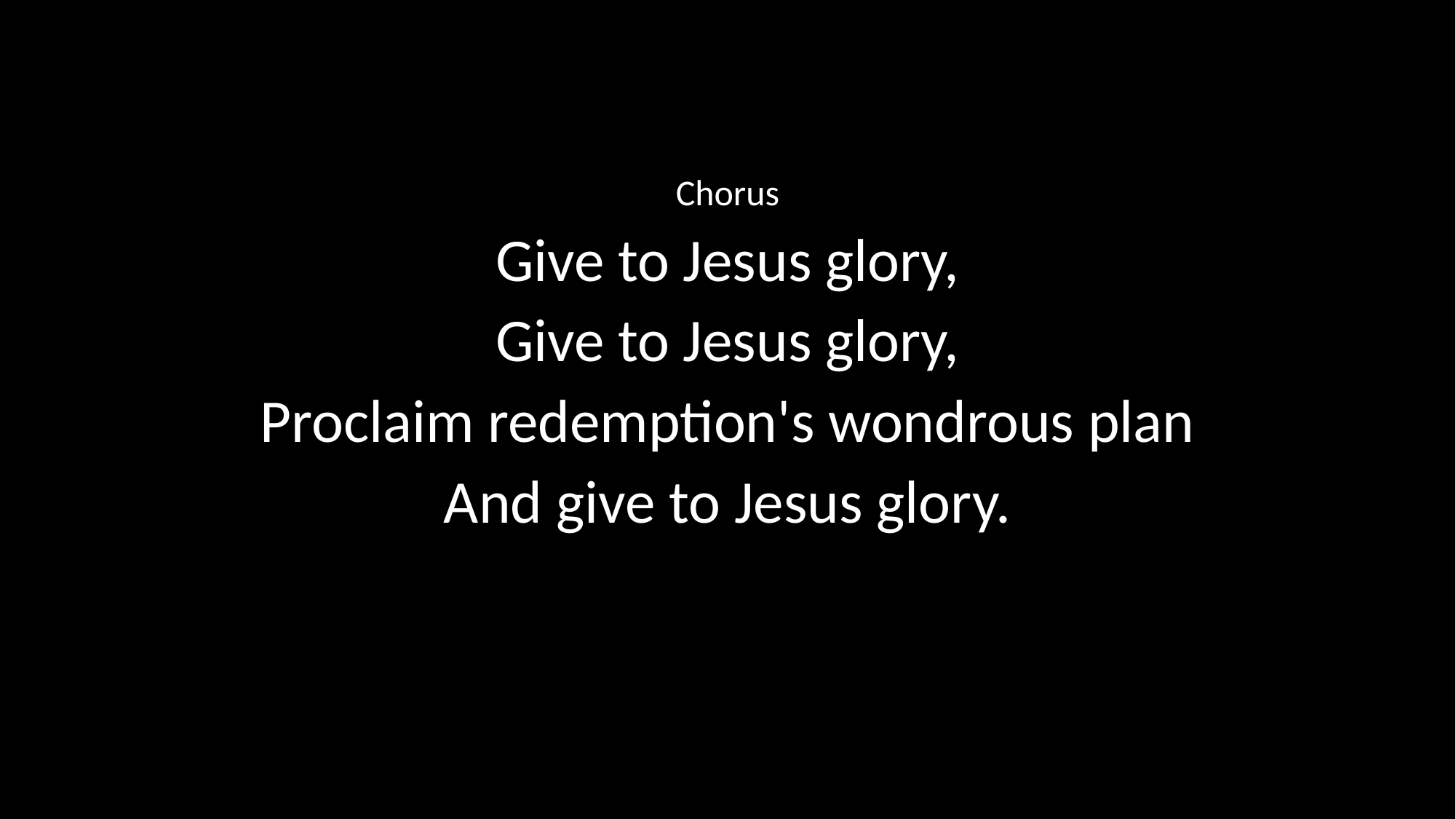

Chorus
Give to Jesus glory,
Give to Jesus glory,
Proclaim redemption's wondrous plan
And give to Jesus glory.